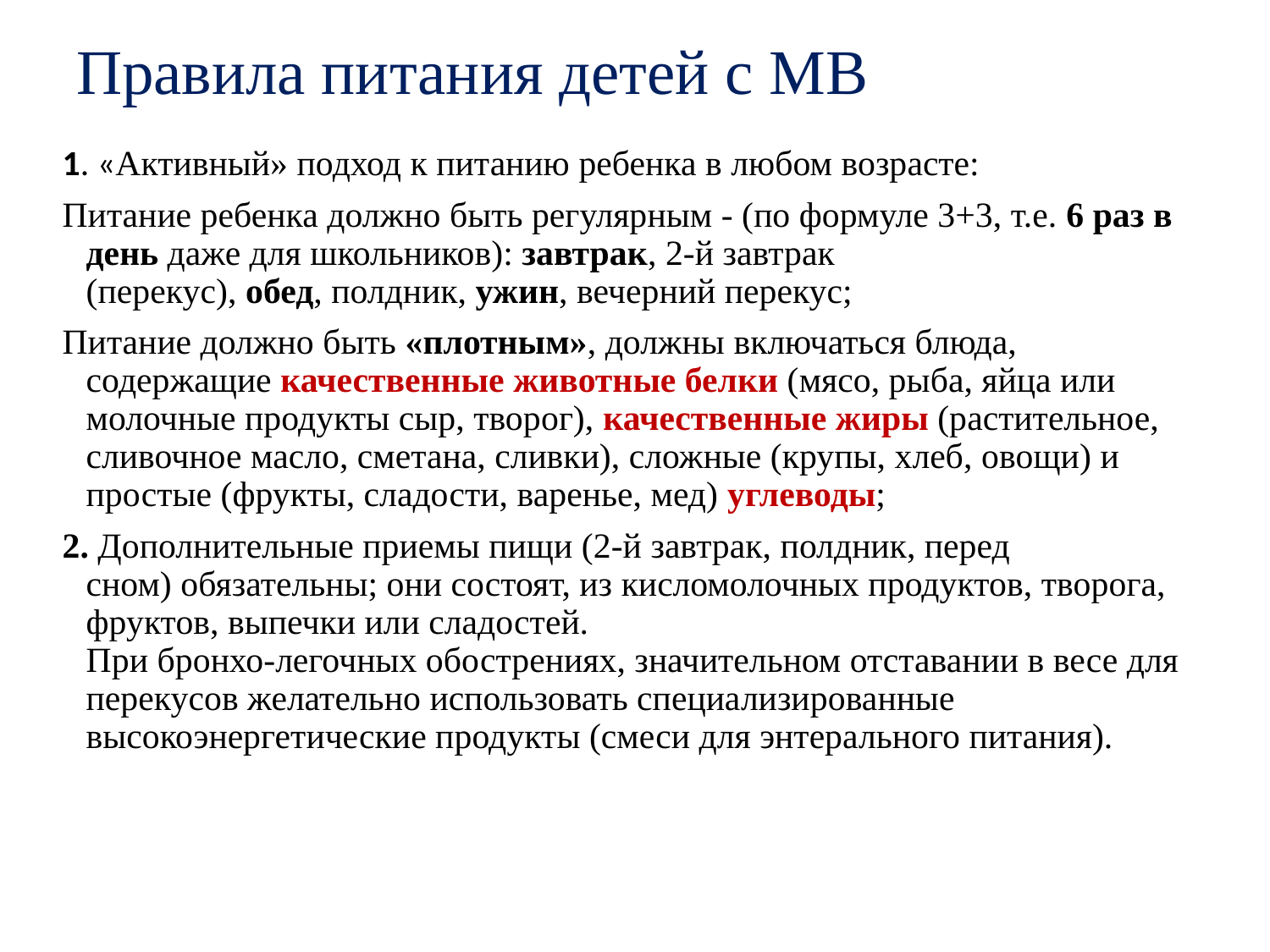

# Правила питания детей с МВ
1. «Активный» подход к питанию ребенка в любом возрасте:
Питание ребенка должно быть регулярным - (по формуле 3+3, т.е. 6 раз в день даже для школьников): завтрак, 2-й завтрак (перекус), обед, полдник, ужин, вечерний перекус;
Питание должно быть «плотным», должны включаться блюда, содержащие качественные животные белки (мясо, рыба, яйца или молочные продукты сыр, творог), качественные жиры (растительное, сливочное масло, сметана, сливки), сложные (крупы, хлеб, овощи) и простые (фрукты, сладости, варенье, мед) углеводы;
2. Дополнительные приемы пищи (2-й завтрак, полдник, перед сном) обязательны; они состоят, из кисломолочных продуктов, творога, фруктов, выпечки или сладостей.
При бронхо-легочных обострениях, значительном отставании в весе для перекусов желательно использовать специализированные высокоэнергетические продукты (смеси для энтерального питания).